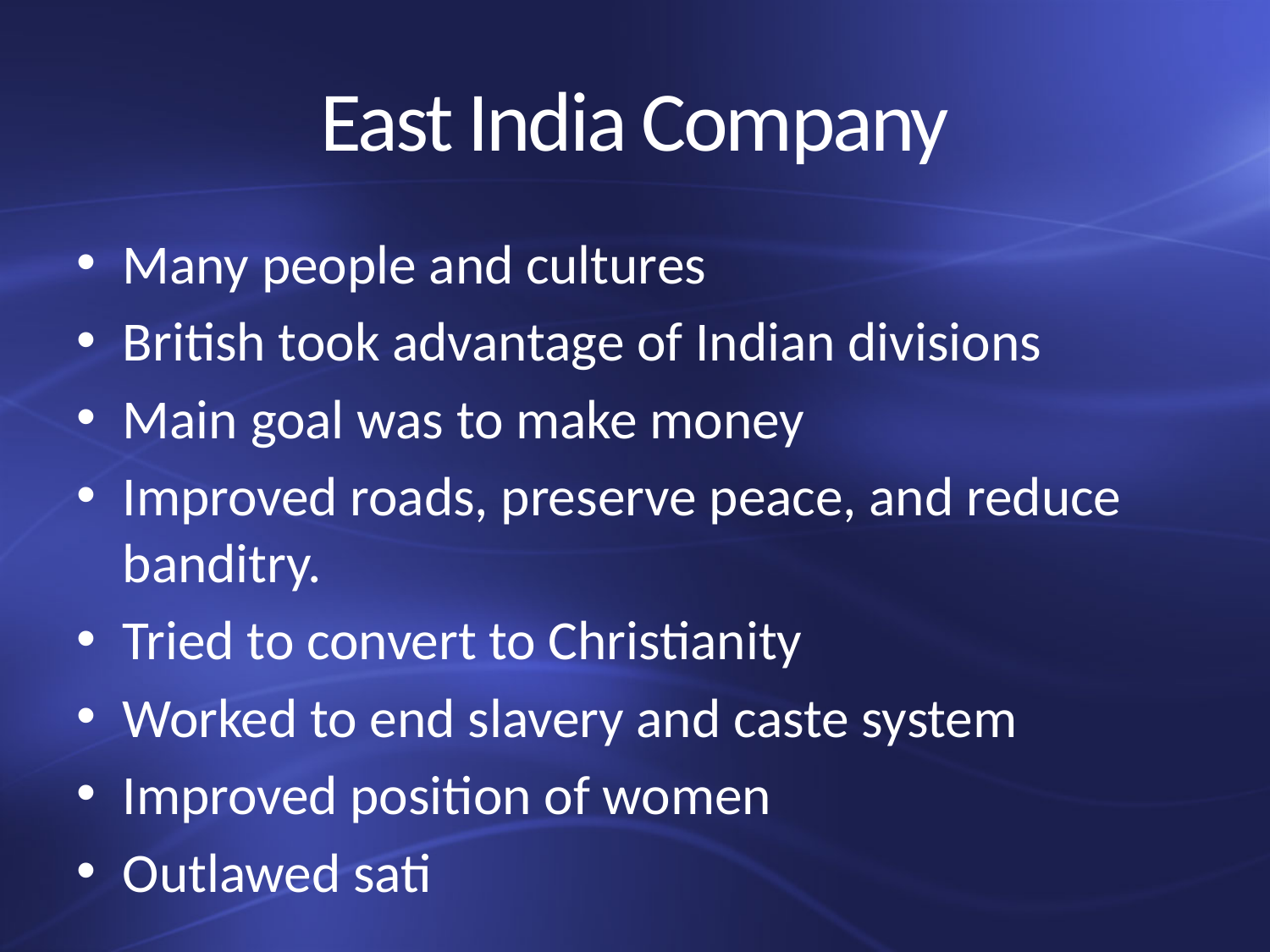

# East India Company
Many people and cultures
British took advantage of Indian divisions
Main goal was to make money
Improved roads, preserve peace, and reduce banditry.
Tried to convert to Christianity
Worked to end slavery and caste system
Improved position of women
Outlawed sati